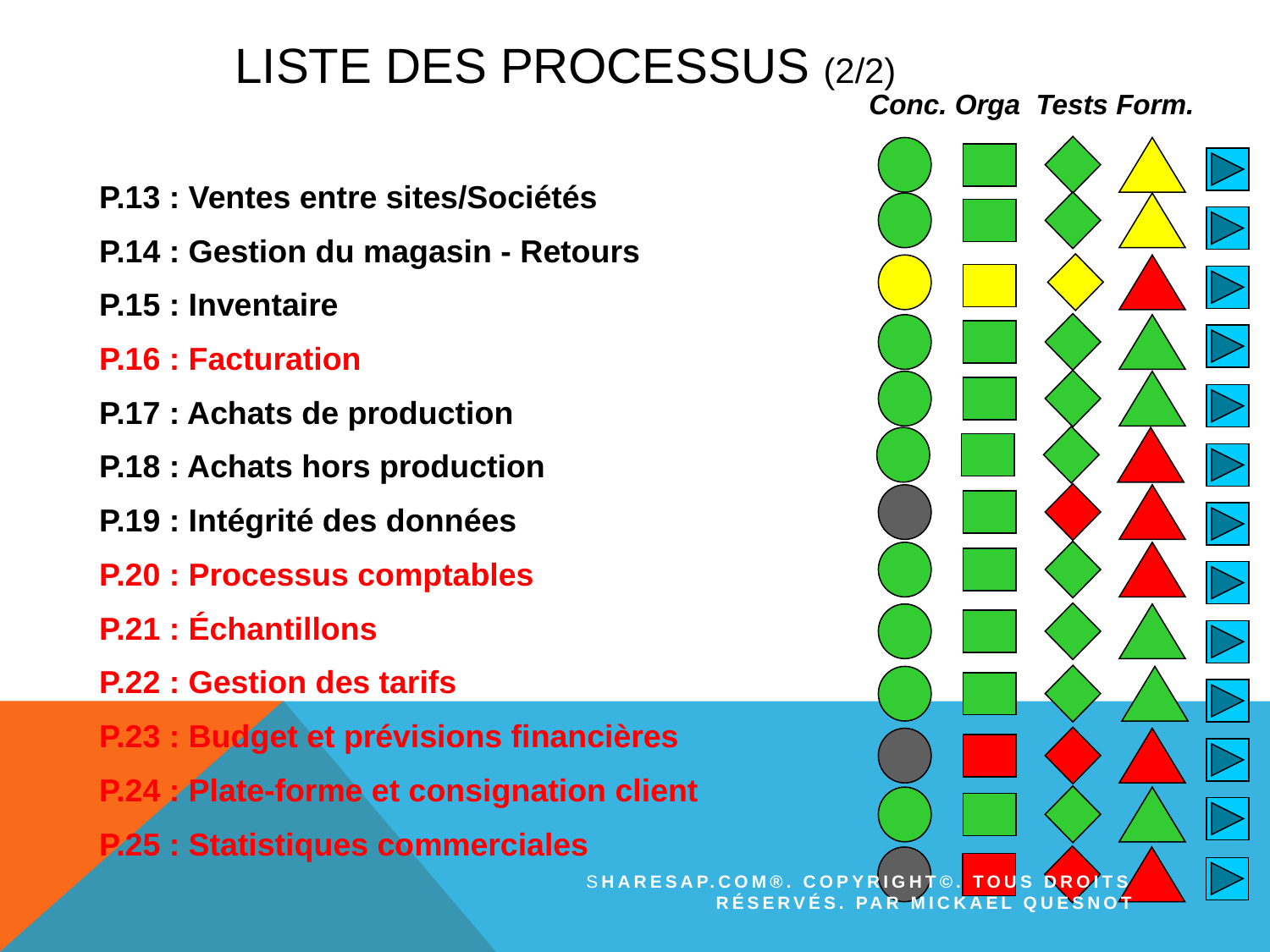

# Liste des processus (2/2)
Conc. Orga  Tests Form.
P.13 : Ventes entre sites/Sociétés
P.14 : Gestion du magasin - Retours
P.15 : Inventaire
P.16 : Facturation
P.17 : Achats de production
P.18 : Achats hors production
P.19 : Intégrité des données
P.20 : Processus comptables
P.21 : Échantillons
P.22 : Gestion des tarifs
P.23 : Budget et prévisions financières
P.24 : Plate-forme et consignation client
P.25 : Statistiques commerciales

Sharesap.com®. Copyright©. Tous droits réservés. Par Mickael QUESNOT